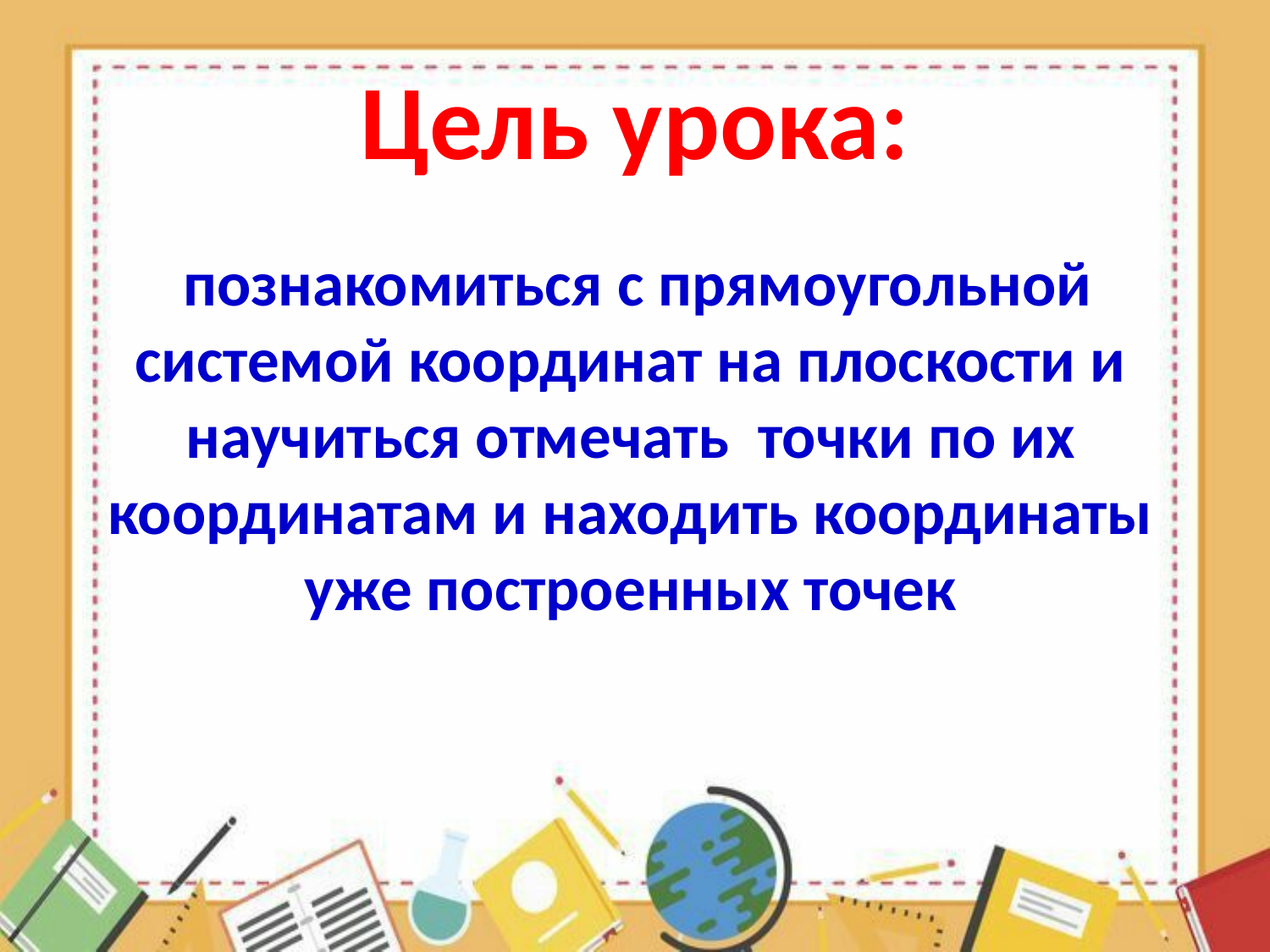

# Цель урока:
 познакомиться с прямоугольной системой координат на плоскости и научиться отмечать  точки по их координатам и находить координаты уже построенных точек